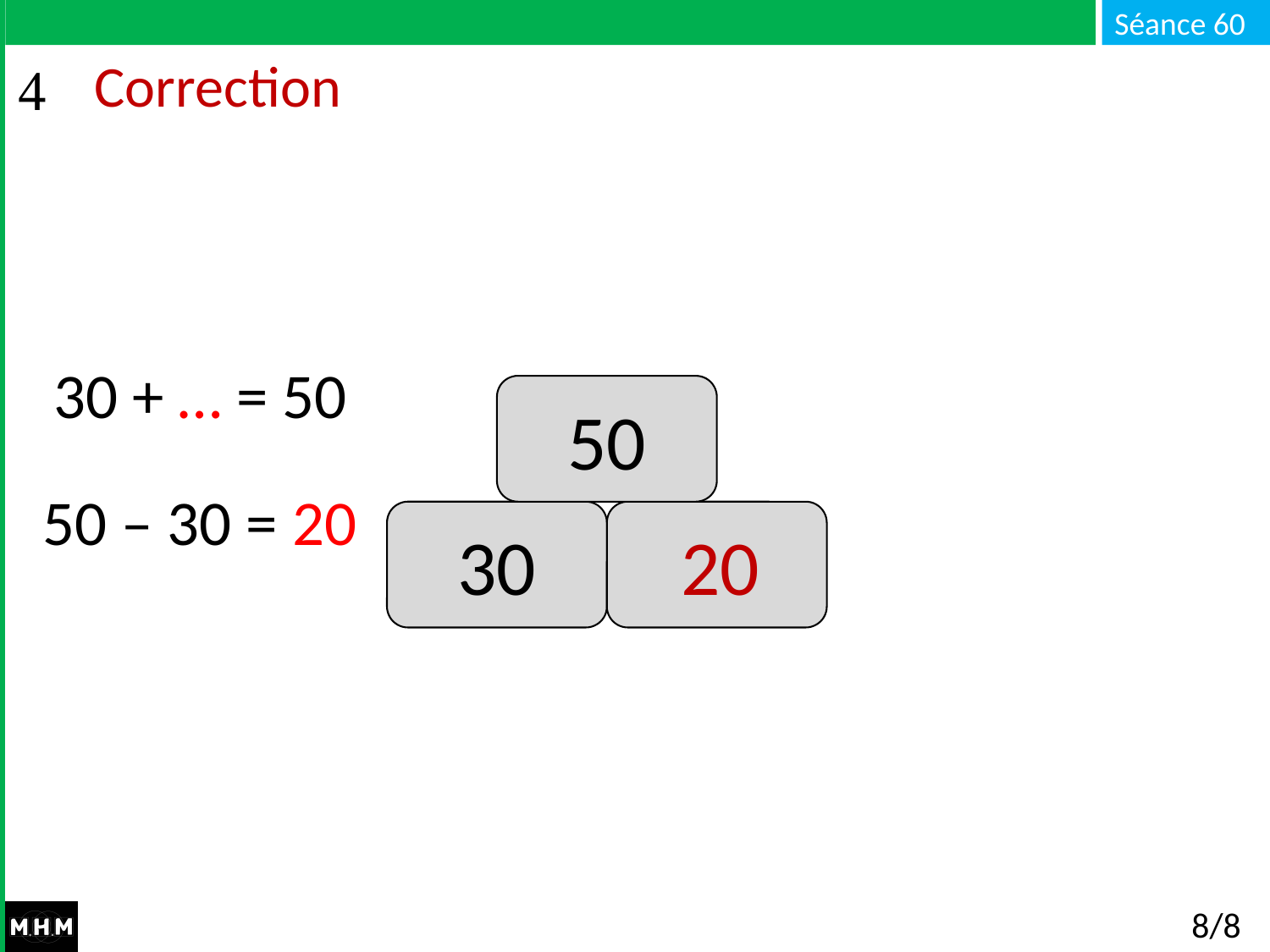

# Correction
30 + … = 50
50
50 – 30 = 20

30
20
8/8